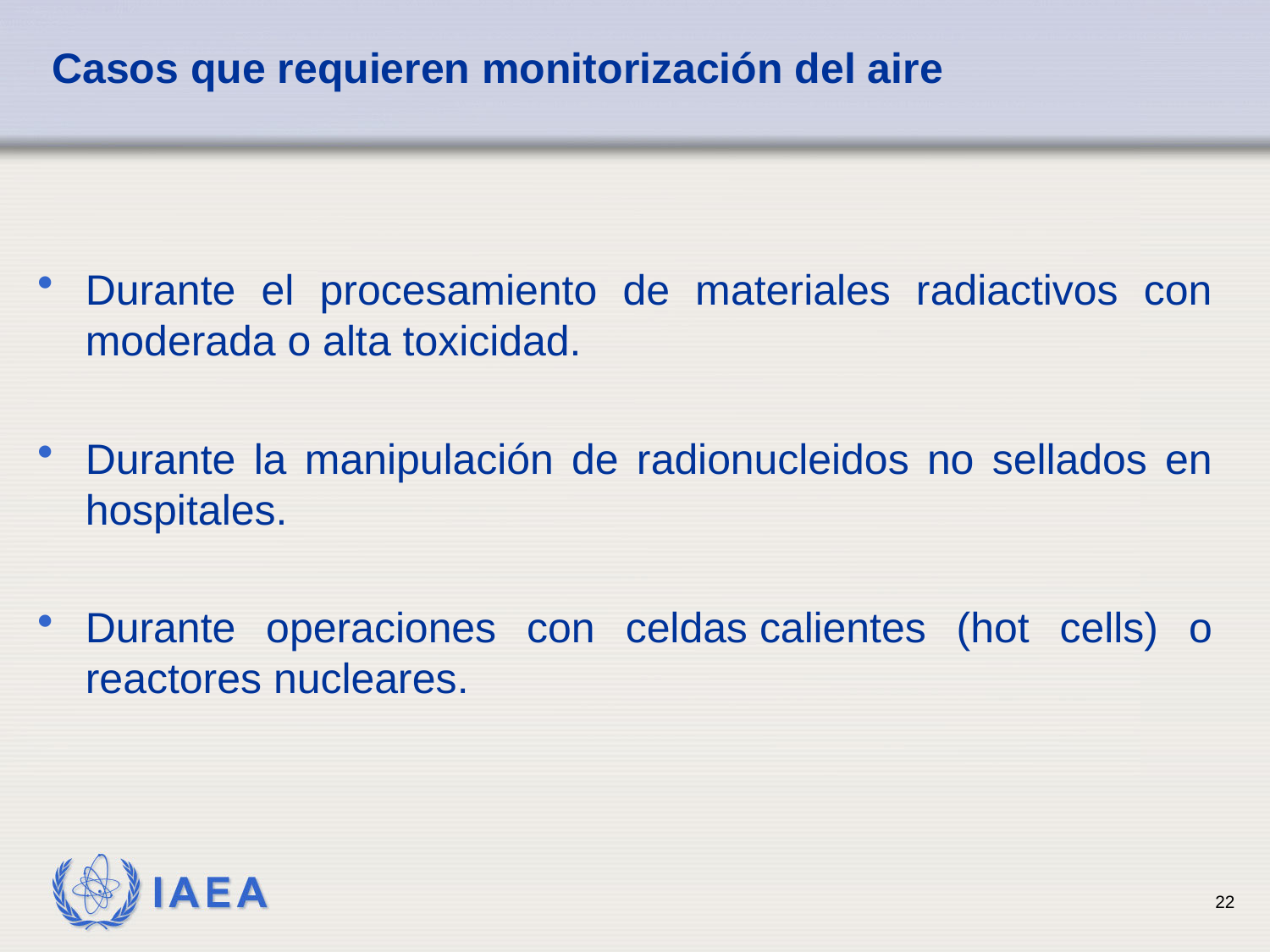

# Casos que requieren monitorización del aire
Durante el procesamiento de materiales radiactivos con moderada o alta toxicidad.

Durante la manipulación de radionucleidos no sellados en hospitales.

Durante operaciones con celdas calientes (hot cells) o reactores nucleares.

22